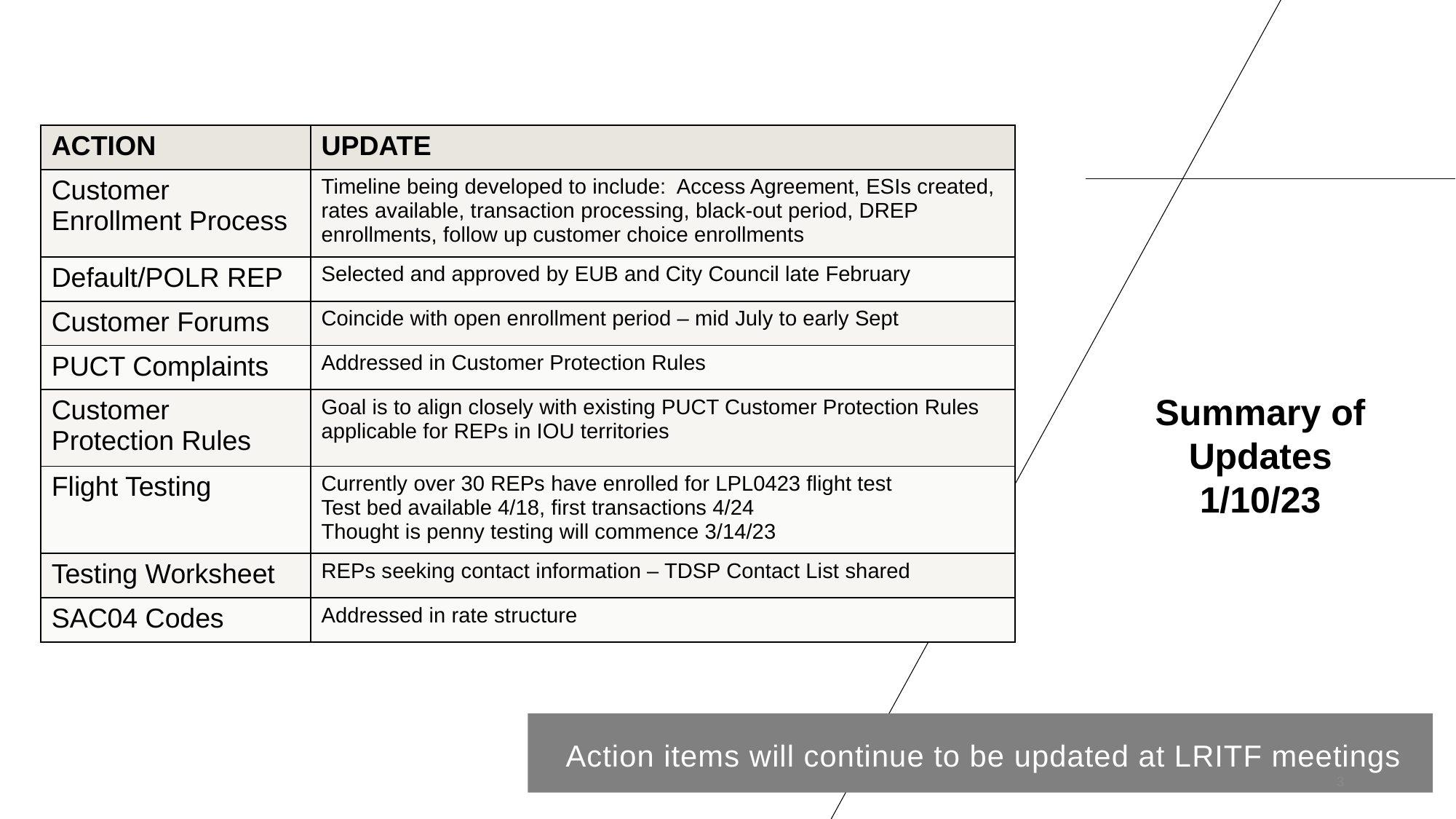

| ACTION | UPDATE |
| --- | --- |
| Customer Enrollment Process | Timeline being developed to include: Access Agreement, ESIs created, rates available, transaction processing, black-out period, DREP enrollments, follow up customer choice enrollments |
| Default/POLR REP | Selected and approved by EUB and City Council late February |
| Customer Forums | Coincide with open enrollment period – mid July to early Sept |
| PUCT Complaints | Addressed in Customer Protection Rules |
| Customer Protection Rules | Goal is to align closely with existing PUCT Customer Protection Rules applicable for REPs in IOU territories |
| Flight Testing | Currently over 30 REPs have enrolled for LPL0423 flight test Test bed available 4/18, first transactions 4/24 Thought is penny testing will commence 3/14/23 |
| Testing Worksheet | REPs seeking contact information – TDSP Contact List shared |
| SAC04 Codes | Addressed in rate structure |
Summary of Updates
1/10/23
Action items will continue to be updated at LRITF meetings
3